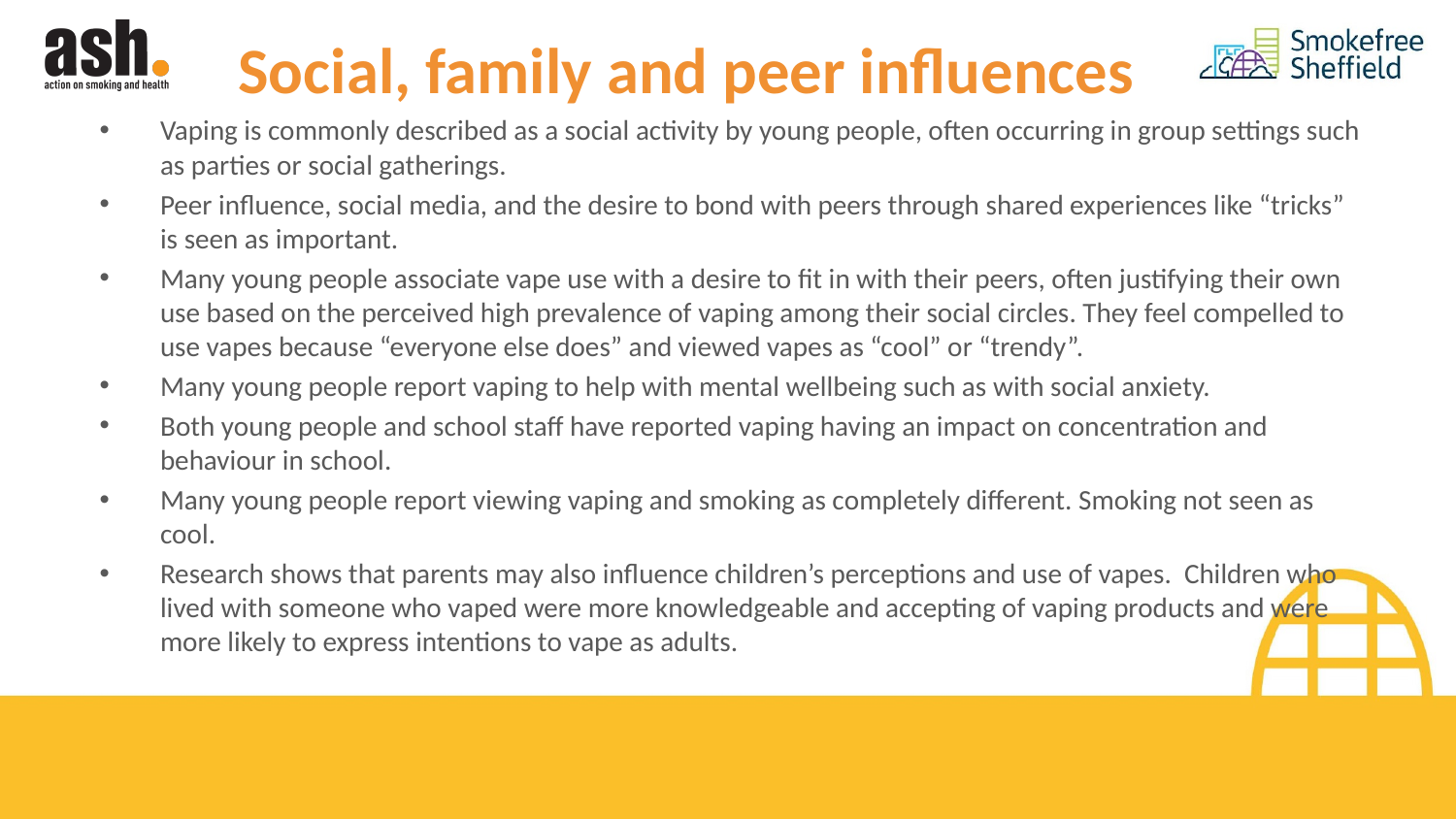

# Social, family and peer influences
Vaping is commonly described as a social activity by young people, often occurring in group settings such as parties or social gatherings.
Peer influence, social media, and the desire to bond with peers through shared experiences like “tricks” is seen as important.
Many young people associate vape use with a desire to fit in with their peers, often justifying their own use based on the perceived high prevalence of vaping among their social circles. They feel compelled to use vapes because “everyone else does” and viewed vapes as “cool” or “trendy”.
Many young people report vaping to help with mental wellbeing such as with social anxiety.
Both young people and school staff have reported vaping having an impact on concentration and behaviour in school.
Many young people report viewing vaping and smoking as completely different. Smoking not seen as cool.
Research shows that parents may also influence children’s perceptions and use of vapes.  Children who lived with someone who vaped were more knowledgeable and accepting of vaping products and were more likely to express intentions to vape as adults.